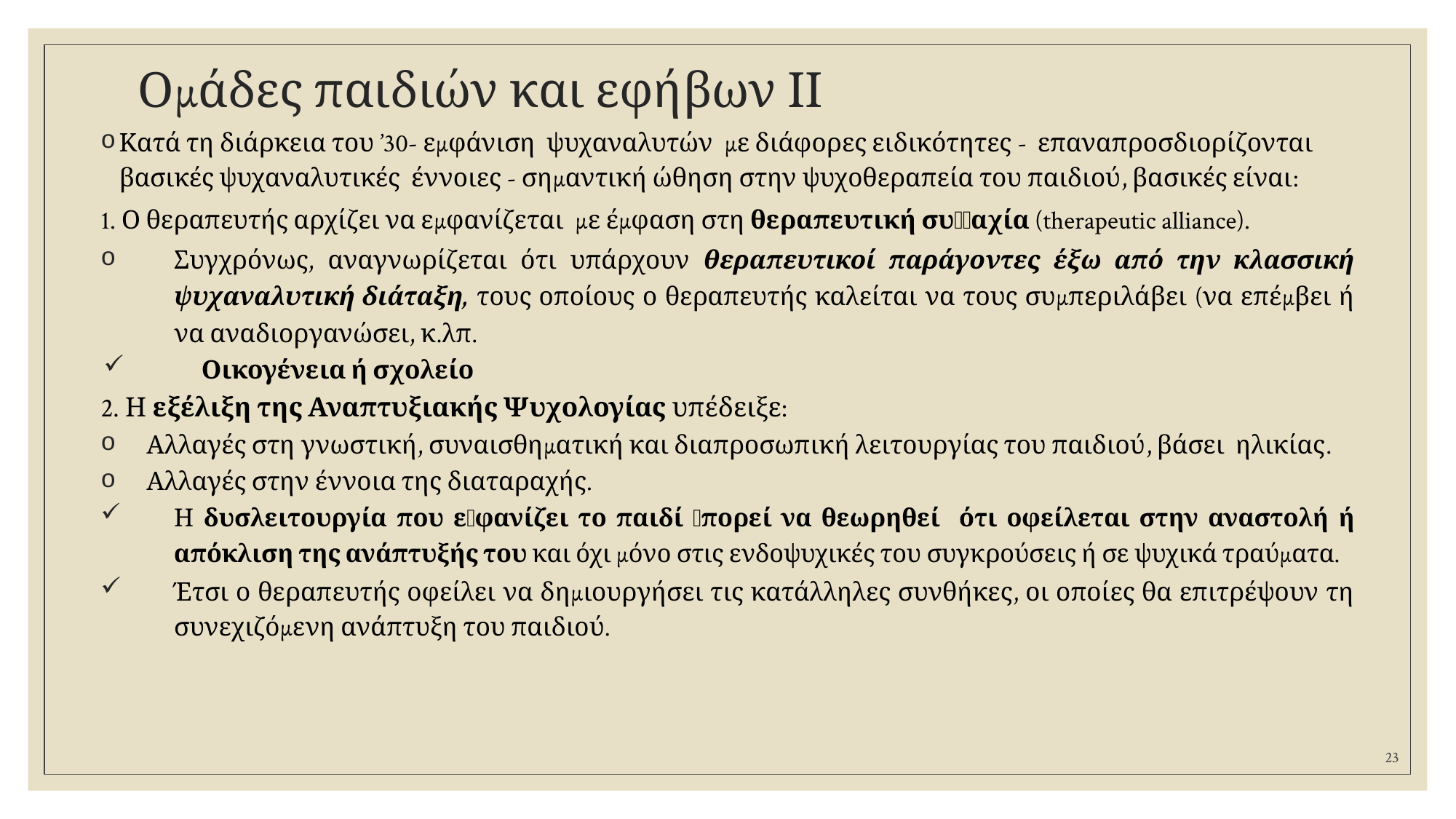

# Ομάδες παιδιών και εφήβων ΙΙ
Κατά τη διάρκεια του ’30- εμφάνιση  ψυχαναλυτών  με διάφορες ειδικότητες -  επαναπροσδιορίζονται βασικές ψυχαναλυτικές  έννοιες - σημαντική ώθηση στην ψυχοθεραπεία του παιδιού, βασικές είναι:
1. Ο θεραπευτής αρχίζει να εμφανίζεται  με έμφαση στη θεραπευτική συμμαχία (therapeutic alliance).
Συγχρόνως, αναγνωρίζεται ότι υπάρχουν θεραπευτικοί παράγοντες έξω από την κλασσική ψυχαναλυτική διάταξη, τους οποίους ο θεραπευτής καλείται να τους συμπεριλάβει (να επέμβει ή να αναδιοργανώσει, κ.λπ.
Οικογένεια ή σχολείο
2. Η εξέλιξη της Αναπτυξιακής Ψυχολογίας υπέδειξε:
Αλλαγές στη γνωστική, συναισθηματική και διαπροσωπική λειτουργίας του παιδιού, βάσει  ηλικίας.
Αλλαγές στην έννοια της διαταραχής.
Η δυσλειτουργία που εμφανίζει το παιδί μπορεί να θεωρηθεί  ότι οφείλεται στην αναστολή ή απόκλιση της ανάπτυξής του και όχι μόνο στις ενδοψυχικές του συγκρούσεις ή σε ψυχικά τραύματα.
Έτσι ο θεραπευτής οφείλει να δημιουργήσει τις κατάλληλες συνθήκες, οι οποίες θα επιτρέψουν τη συνεχιζόμενη ανάπτυξη του παιδιού.

23